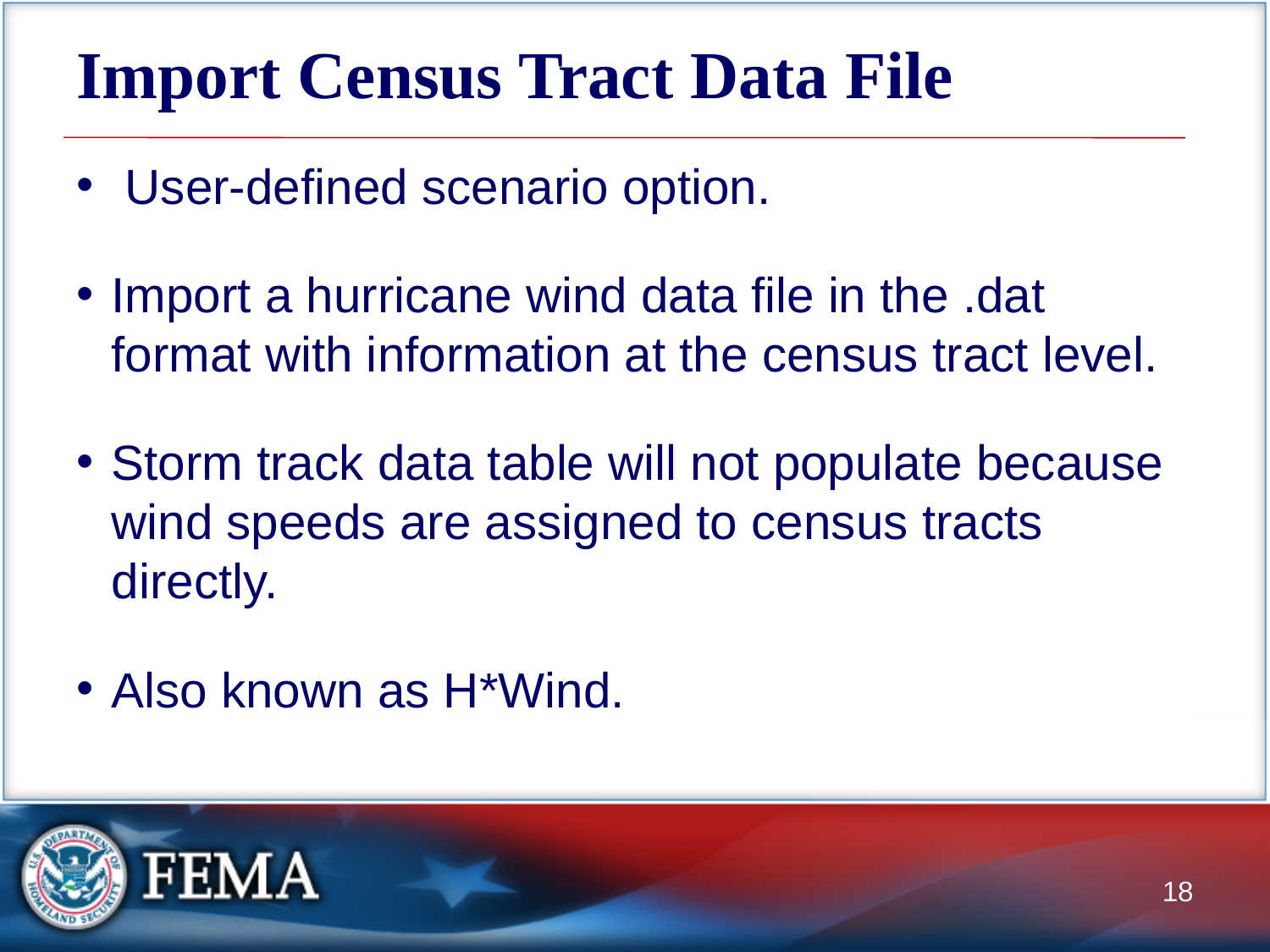

# Import Census Tract Data File
 User-defined scenario option.
Import a hurricane wind data file in the .dat format with information at the census tract level.
Storm track data table will not populate because wind speeds are assigned to census tracts directly.
Also known as H*Wind.
18